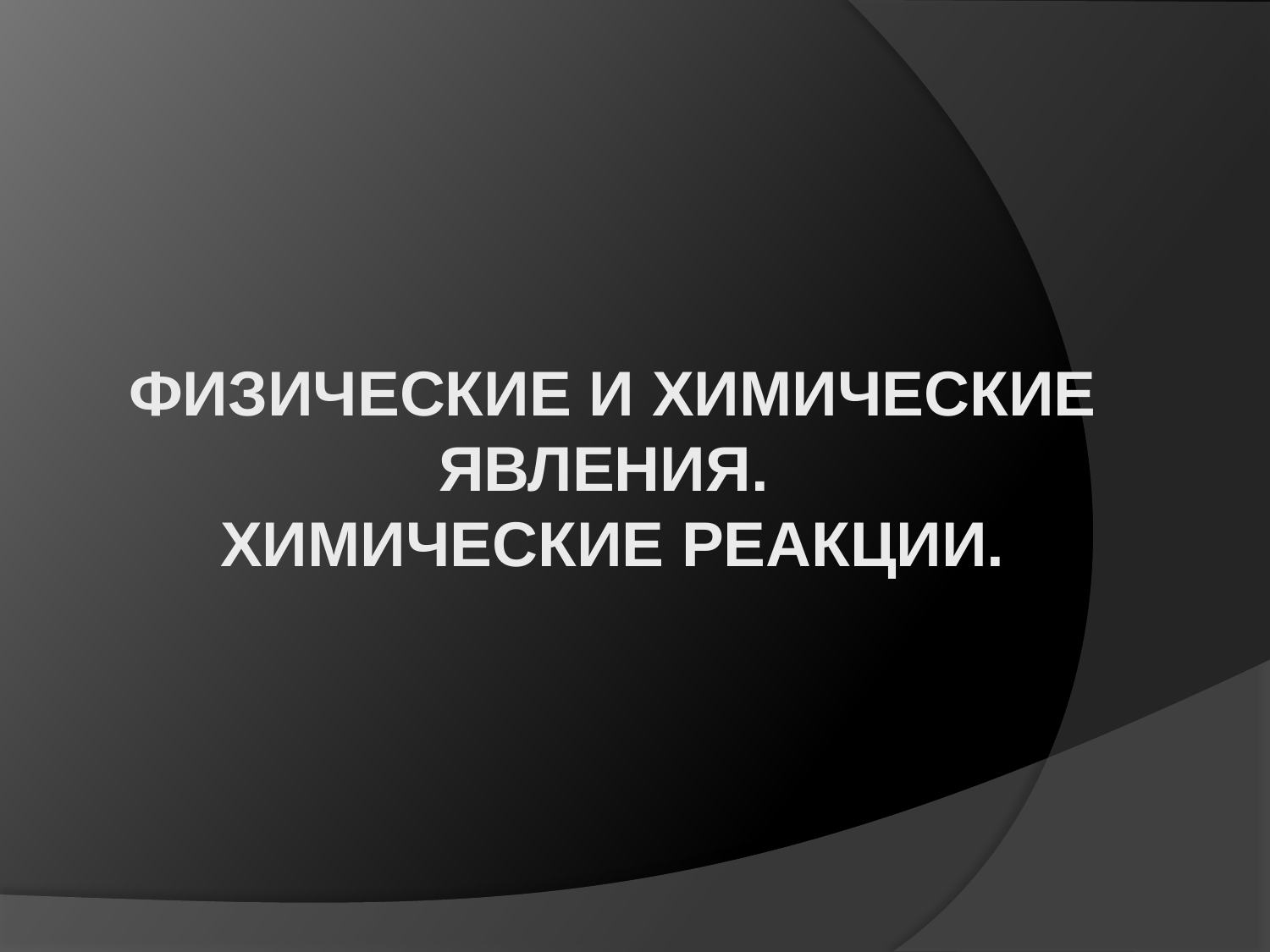

# Физические и химические явления. Химические реакции.